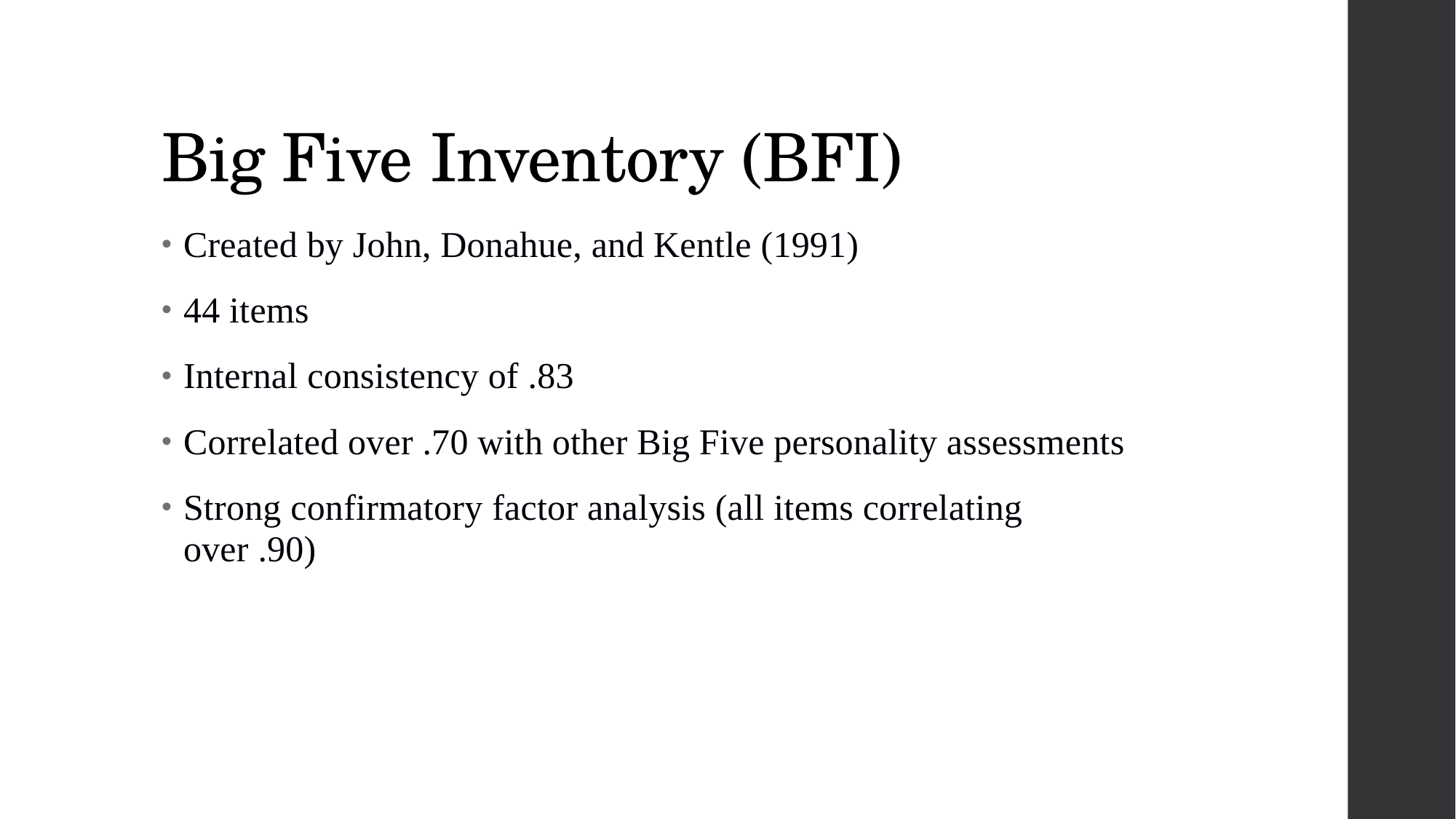

# Big Five Inventory (BFI)
Created by John, Donahue, and Kentle (1991)
44 items
Internal consistency of .83
Correlated over .70 with other Big Five personality assessments
Strong confirmatory factor analysis (all items correlating over .90)